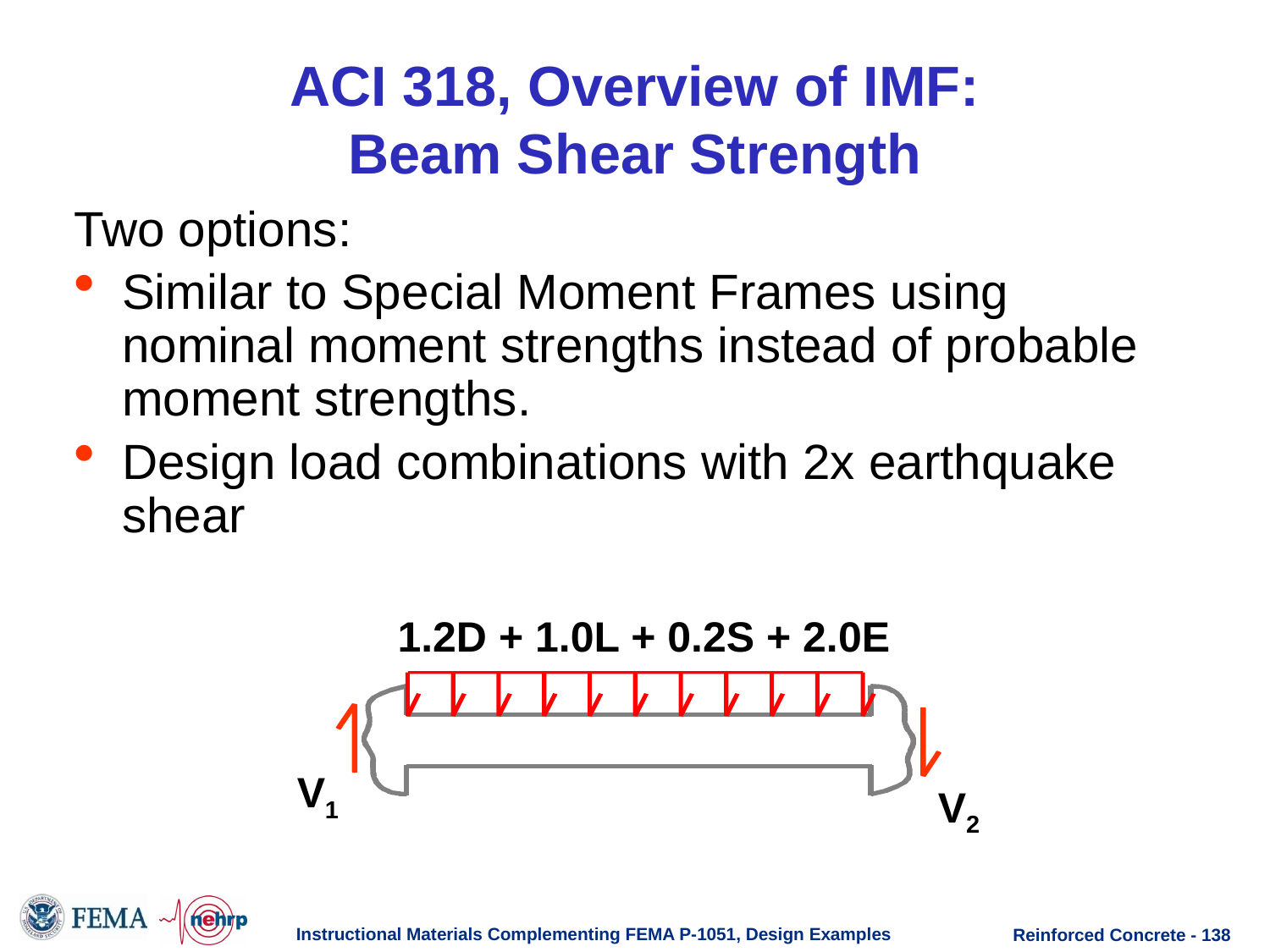

# ACI 318, Overview of IMF: Beam Shear Strength
Two options:
Similar to Special Moment Frames using nominal moment strengths instead of probable moment strengths.
Design load combinations with 2x earthquake shear
1.2D + 1.0L + 0.2S + 2.0E

V1

V2

Instructional Materials Complementing FEMA P-1051, Design Examples